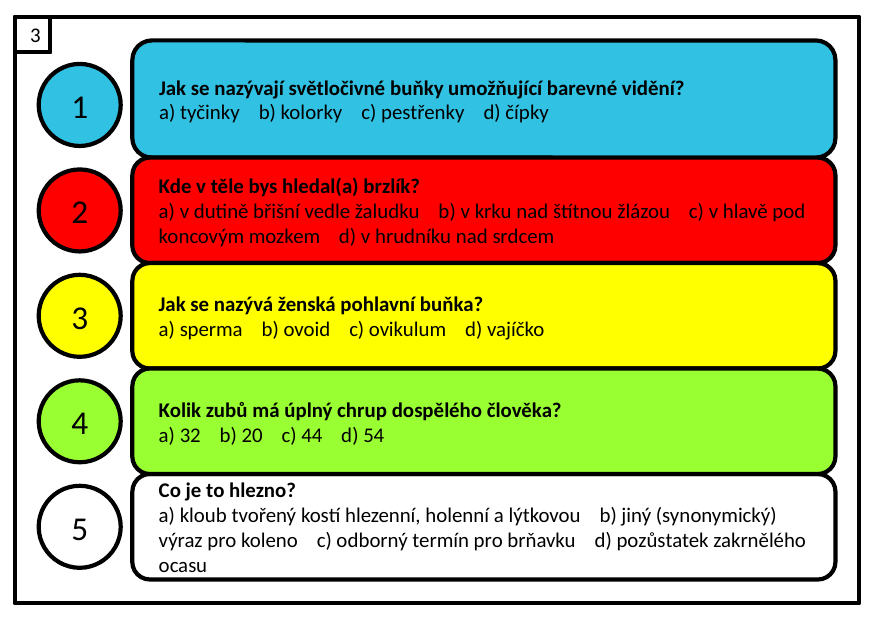

3
Jak se nazývají světločivné buňky umožňující barevné vidění?
a) tyčinky    b) kolorky    c) pestřenky    d) čípky
1
Kde v těle bys hledal(a) brzlík?
a) v dutině břišní vedle žaludku    b) v krku nad štítnou žlázou    c) v hlavě pod koncovým mozkem    d) v hrudníku nad srdcem
2
Jak se nazývá ženská pohlavní buňka?
a) sperma    b) ovoid    c) ovikulum    d) vajíčko
3
Kolik zubů má úplný chrup dospělého člověka?
a) 32    b) 20    c) 44    d) 54
4
Co je to hlezno?
a) kloub tvořený kostí hlezenní, holenní a lýtkovou    b) jiný (synonymický) výraz pro koleno    c) odborný termín pro brňavku    d) pozůstatek zakrnělého ocasu
5